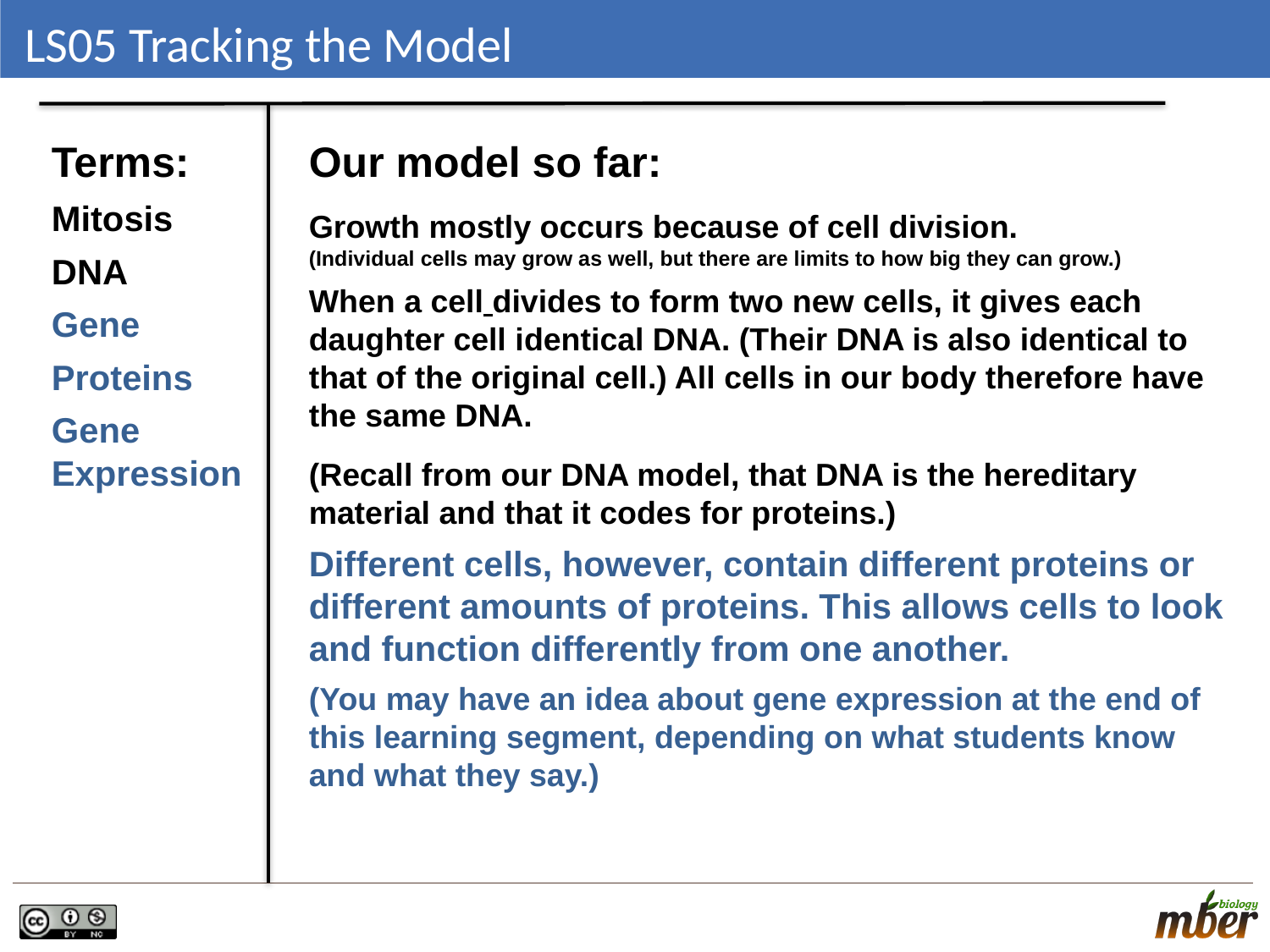

# LS05 Tracking the Model
Terms:
Mitosis
DNA
Gene
Proteins
Gene Expression
Our model so far:
Growth mostly occurs because of cell division.
(Individual cells may grow as well, but there are limits to how big they can grow.)
When a cell divides to form two new cells, it gives each daughter cell identical DNA. (Their DNA is also identical to that of the original cell.) All cells in our body therefore have the same DNA.
(Recall from our DNA model, that DNA is the hereditary material and that it codes for proteins.)
Different cells, however, contain different proteins or different amounts of proteins. This allows cells to look and function differently from one another.
(You may have an idea about gene expression at the end of this learning segment, depending on what students know and what they say.)